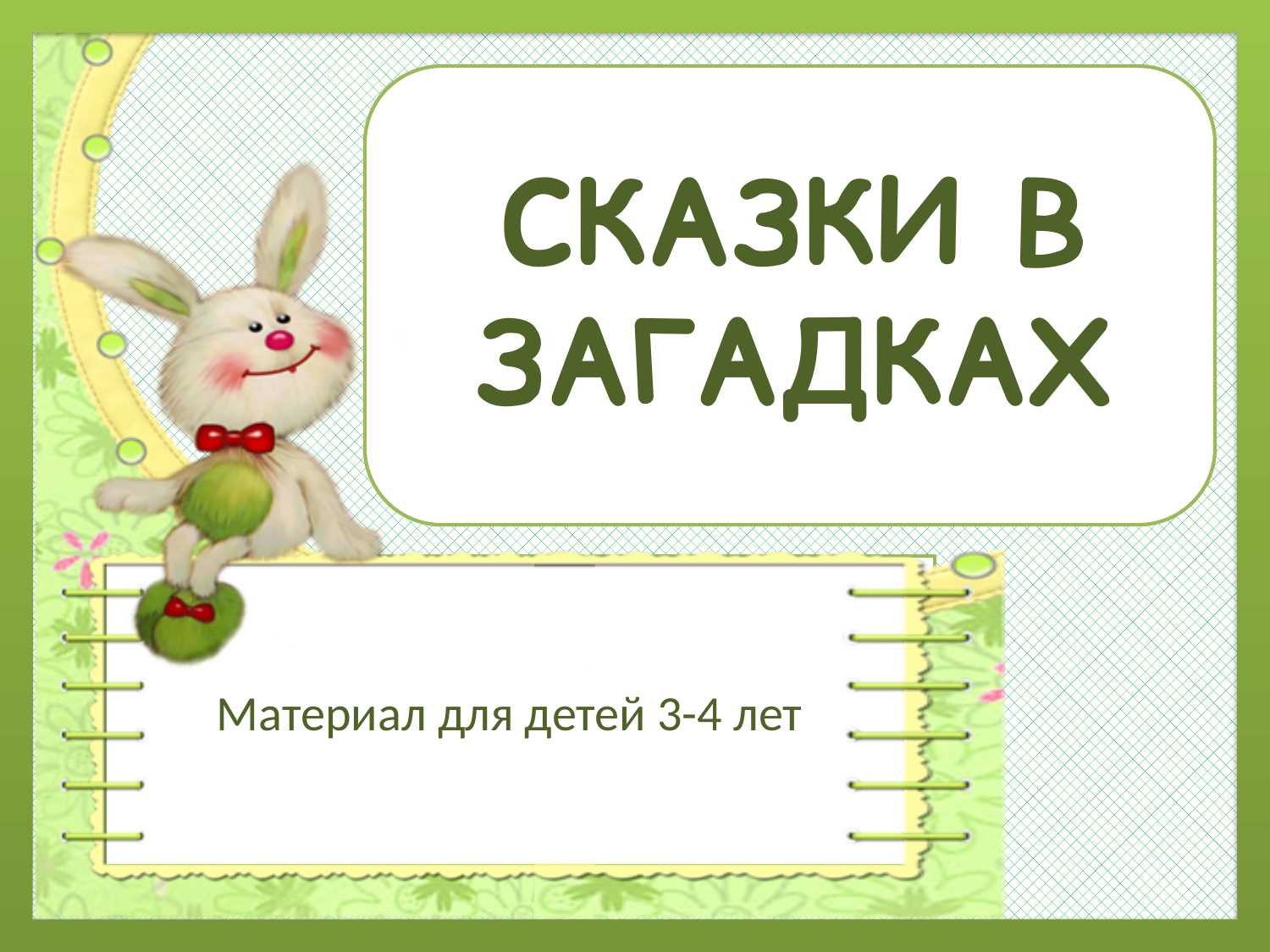

# СКАЗКИ В ЗАГАДКАХ

Материал для детей 3-4 лет